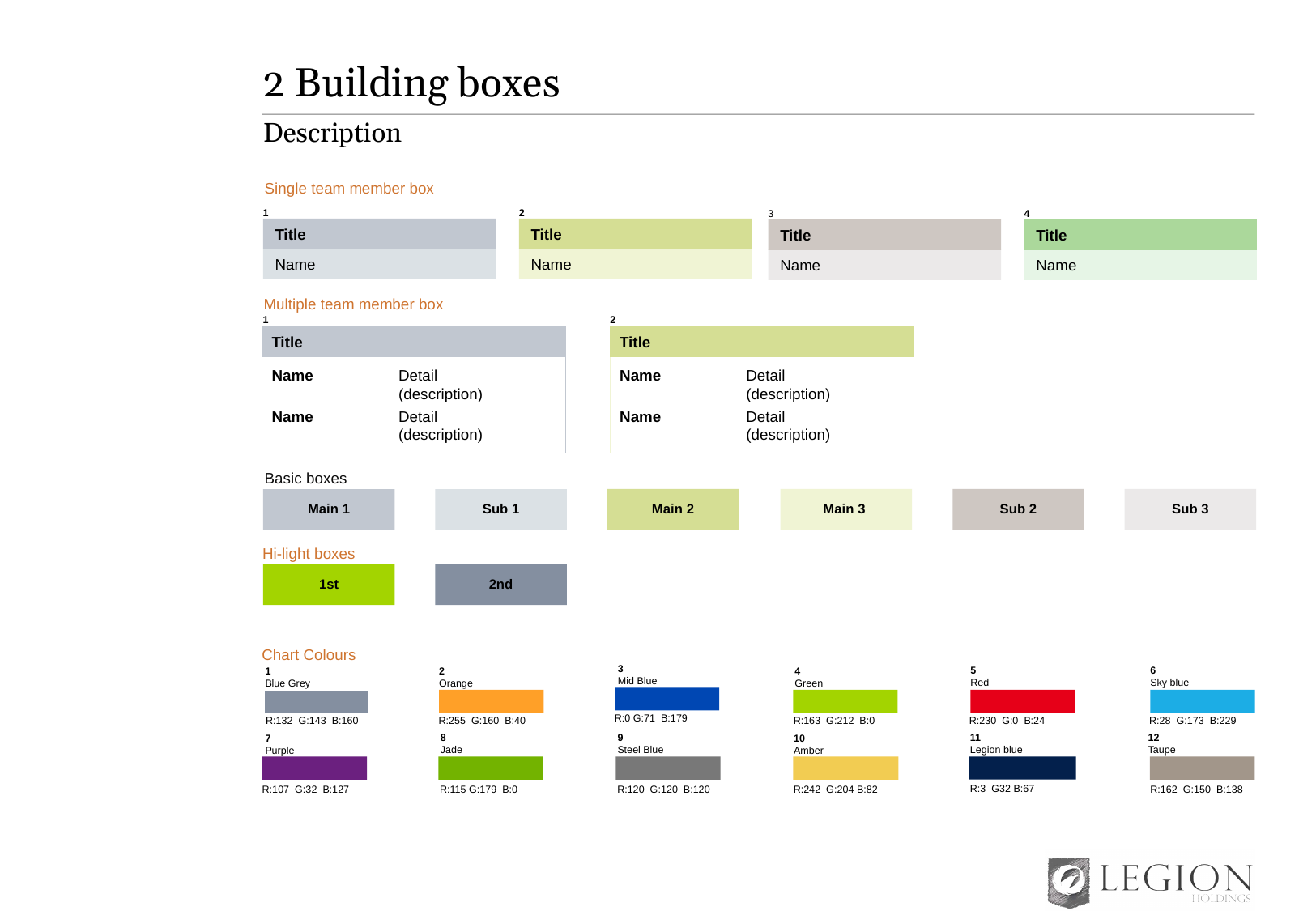

# 2 Building boxes
Description
Single team member box
1
2
3
4
Title
Name
Title
Name
Title
Name
Title
Name
Multiple team member box
1
2
Title
Name	Detail
	(description)
Name	Detail
	(description)
Title
Name	Detail
	(description)
Name	Detail
	(description)
Basic boxes
Main 2
Main 3
Sub 2
Sub 3
Main 1
Sub 1
Hi-light boxes
1st
2nd
Chart Colours
3
Mid Blue

R:0 G:71  B:179
5
Red

R:230  G:0  B:24
6
Sky blue

R:28  G:173  B:229
1
Blue Grey

R:132  G:143  B:160
2
Orange

R:255  G:160  B:40
4
Green

R:163  G:212  B:0
8
Jade
R:115 G:179  B:0

9
Steel Blue
R:120  G:120  B:120

11
Legion blue
R:3  G32 B:67

12
Taupe
R:162  G:150  B:138

7
Purple
R:107  G:32  B:127

10
Amber
R:242  G:204 B:82